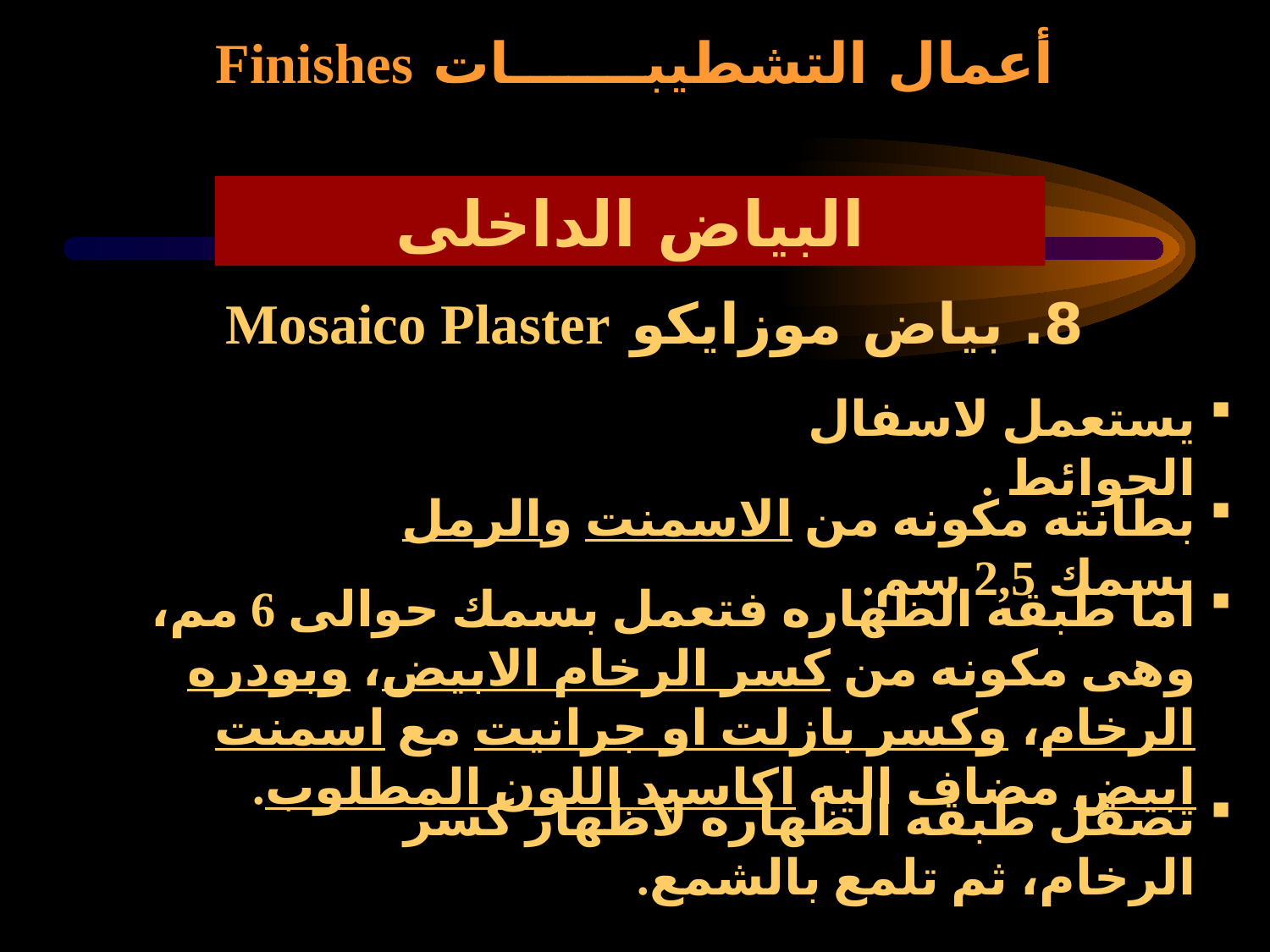

أعمال التشطيبـــــــات Finishes
البياض الداخلى
8. بياض موزايكو Mosaico Plaster
يستعمل لاسفال الحوائط .
بطانته مكونه من الاسمنت والرمل بسمك 2,5 سم.
اما طبقه الظهاره فتعمل بسمك حوالى 6 مم، وهى مكونه من كسر الرخام الابيض، وبودره الرخام، وكسر بازلت او جرانيت مع اسمنت ابيض مضاف اليه اكاسيد اللون المطلوب.
تصقل طبقه الظهاره لاظهار كسر الرخام، ثم تلمع بالشمع.